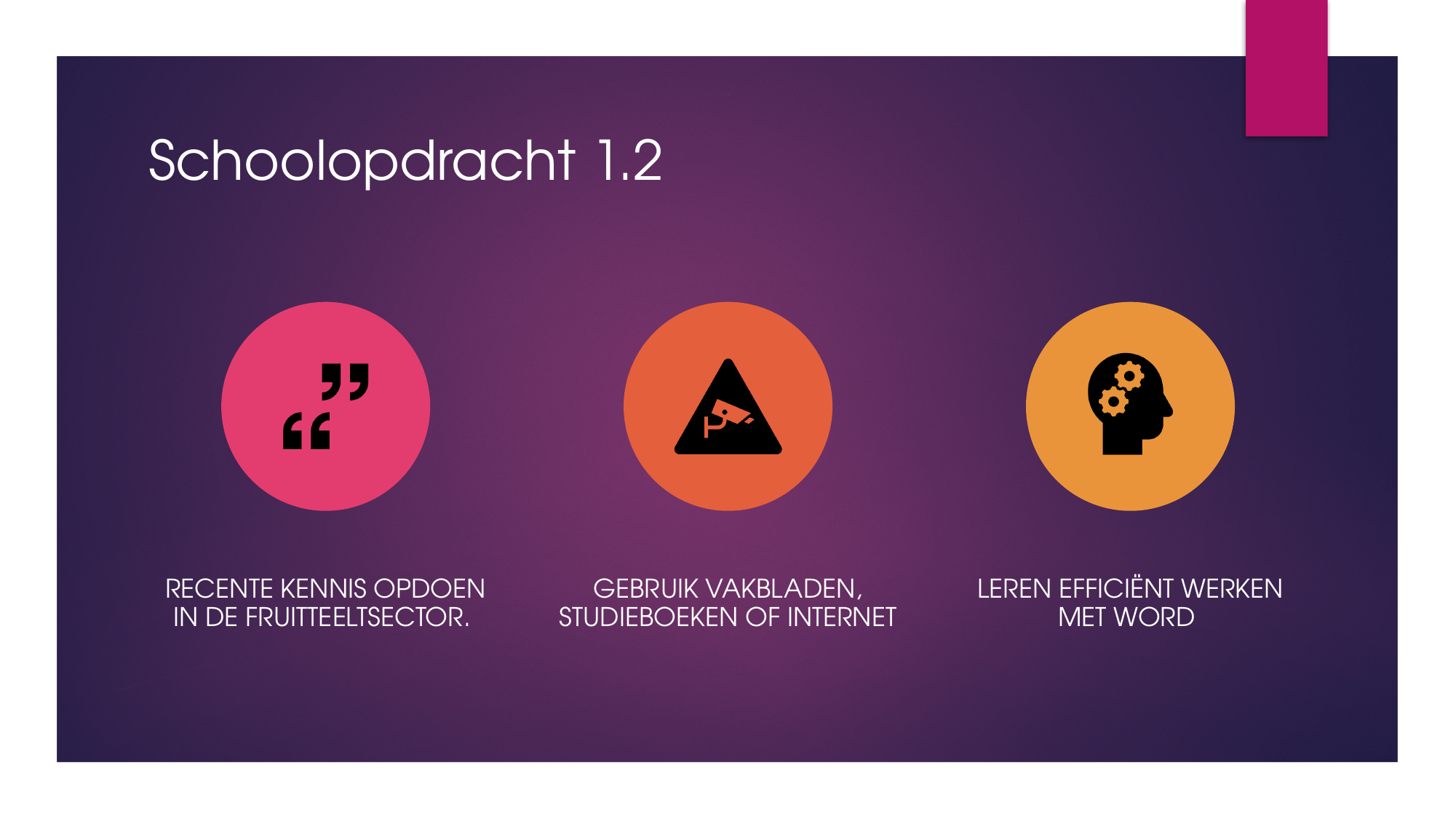

# Schoolopdracht 1.2
Recente kennis opdoen in de fruitteeltsector.
Gebruik vakbladen, studieboeken of internet
Leren efficiënt werken met Word